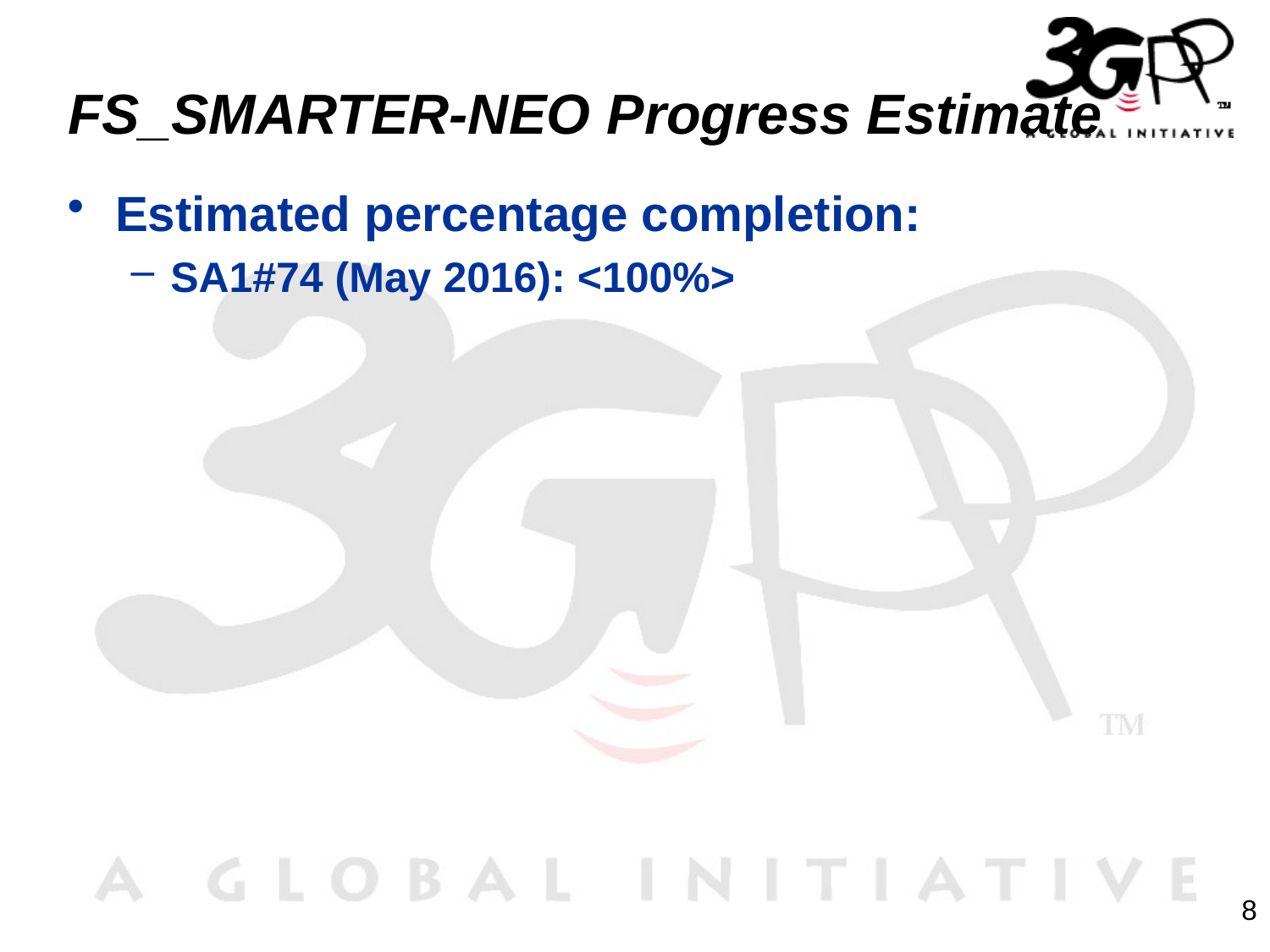

# FS_SMARTER-NEO Progress Estimate
Estimated percentage completion:
SA1#74 (May 2016): <100%>

8